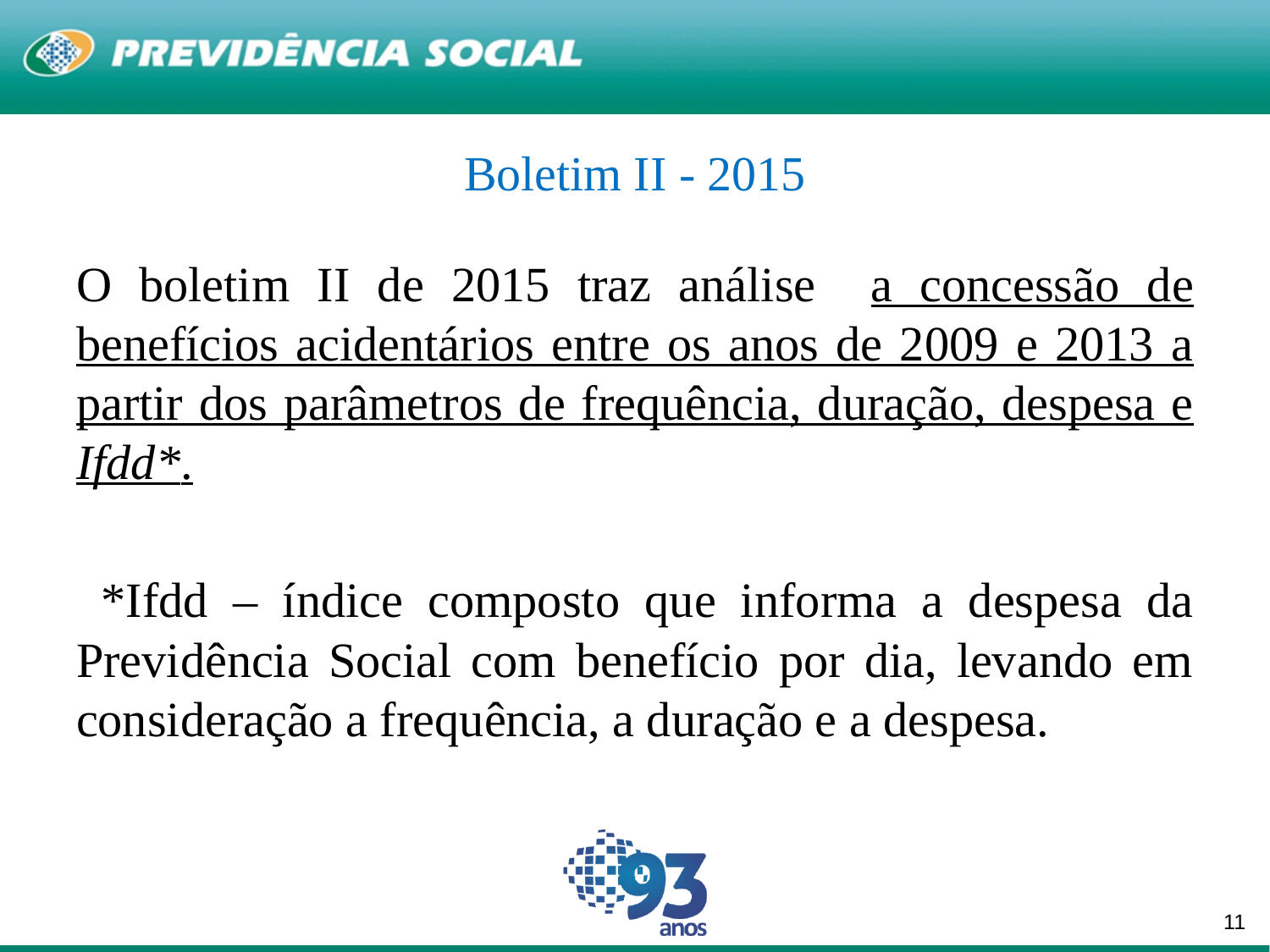

# Boletim II - 2015
O boletim II de 2015 traz análise  a concessão de benefícios acidentários entre os anos de 2009 e 2013 a partir dos parâmetros de frequência, duração, despesa e Ifdd*.

 *Ifdd – índice composto que informa a despesa da Previdência Social com benefício por dia, levando em consideração a frequência, a duração e a despesa.